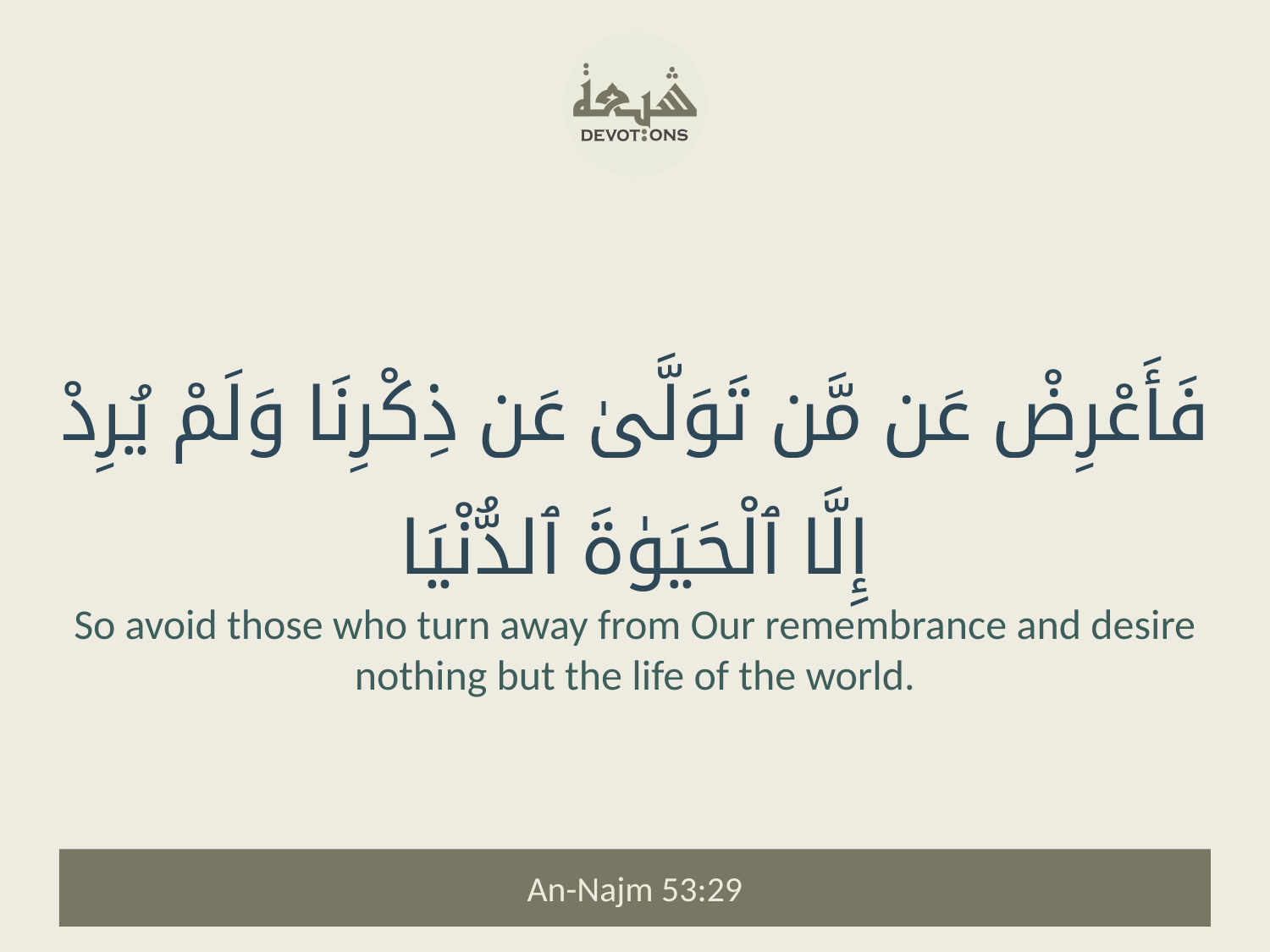

فَأَعْرِضْ عَن مَّن تَوَلَّىٰ عَن ذِكْرِنَا وَلَمْ يُرِدْ إِلَّا ٱلْحَيَوٰةَ ٱلدُّنْيَا
So avoid those who turn away from Our remembrance and desire nothing but the life of the world.
An-Najm 53:29